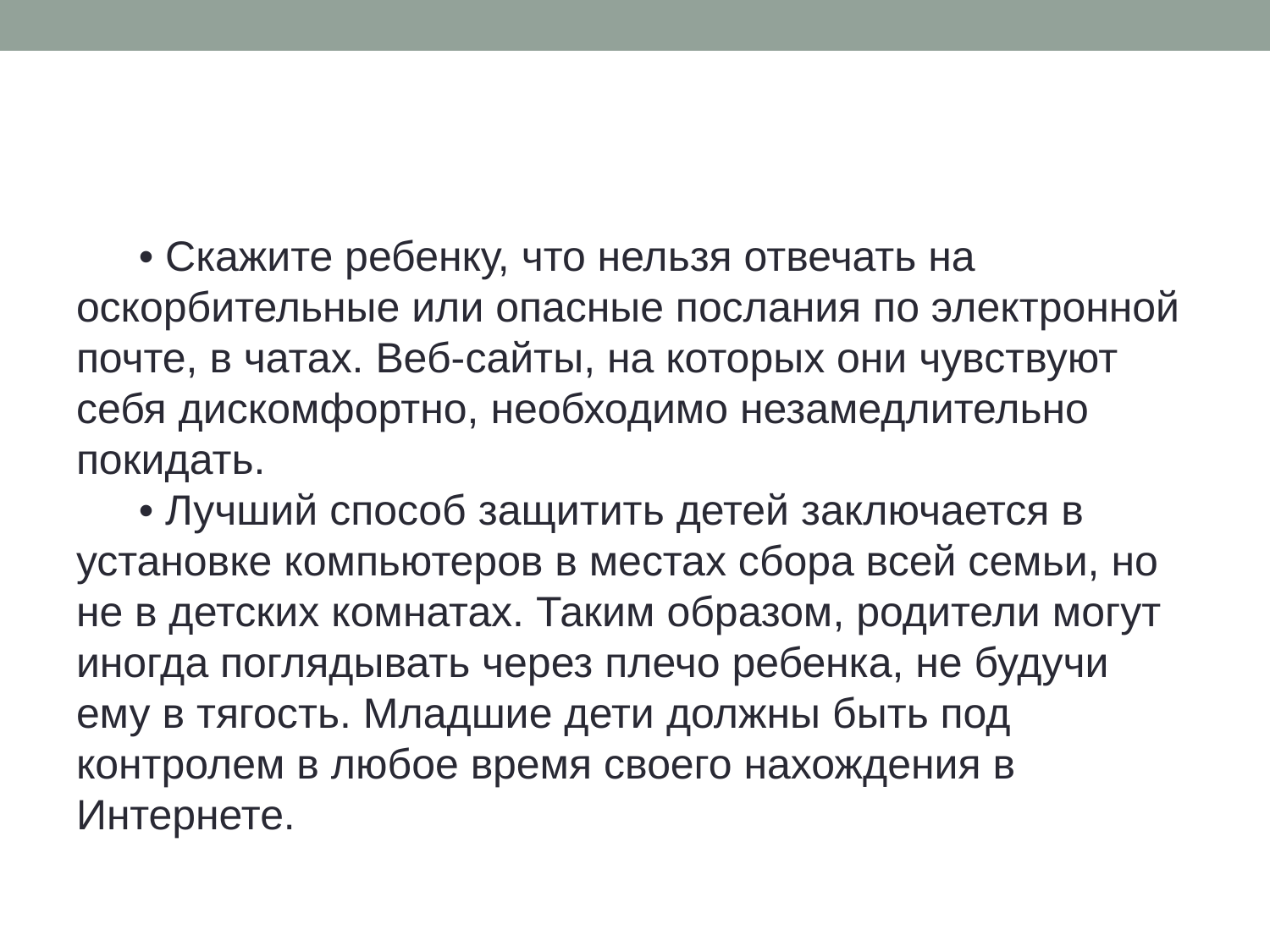

#
• Скажите ребенку, что нельзя отвечать на оскорбительные или опасные послания по электронной почте, в чатах. Веб-сайты, на которых они чувствуют себя дискомфортно, необходимо незамедлительно покидать.
• Лучший способ защитить детей заключается в установке компьютеров в местах сбора всей семьи, но не в детских комнатах. Таким образом, родители могут иногда поглядывать через плечо ребенка, не будучи ему в тягость. Младшие дети должны быть под контролем в любое время своего нахождения в Интернете.